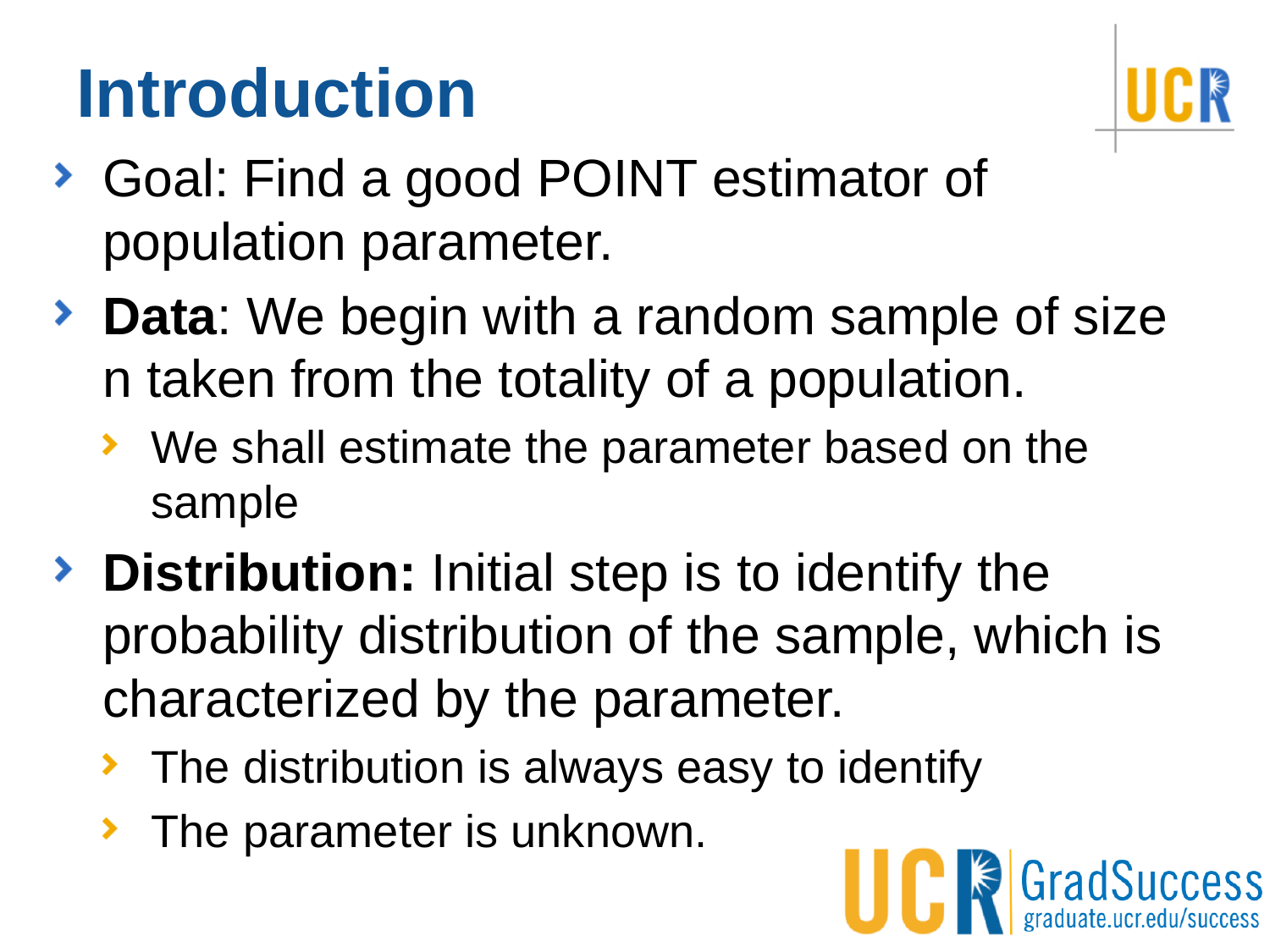

# Introduction
Goal: Find a good POINT estimator of population parameter.
Data: We begin with a random sample of size n taken from the totality of a population.
We shall estimate the parameter based on the sample
Distribution: Initial step is to identify the probability distribution of the sample, which is characterized by the parameter.
The distribution is always easy to identify
The parameter is unknown.